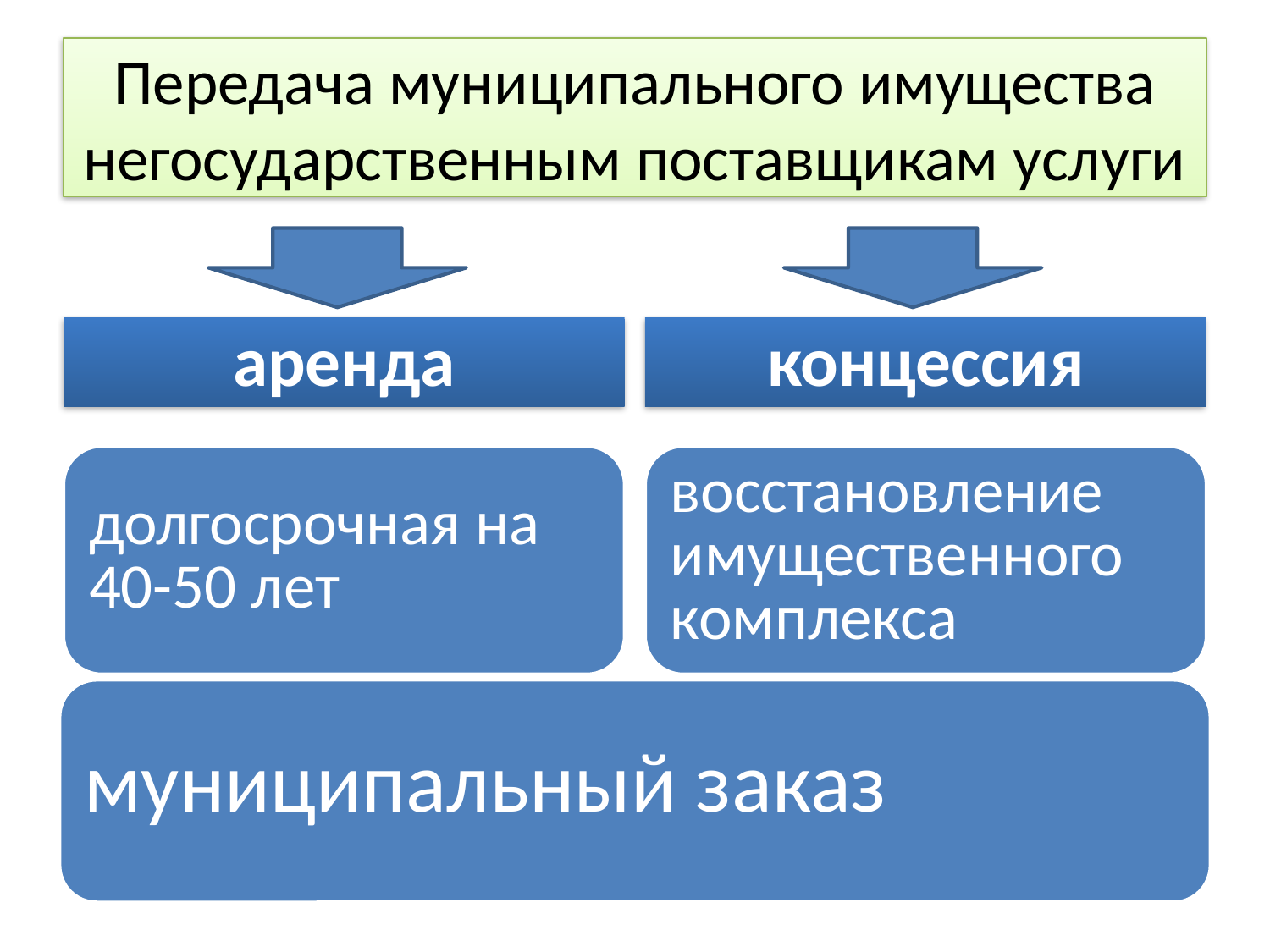

# Передача муниципального имущества негосударственным поставщикам услуги

аренда
концессия
долгосрочная на 40-50 лет
восстановление имущественного комплекса
муниципальный заказ